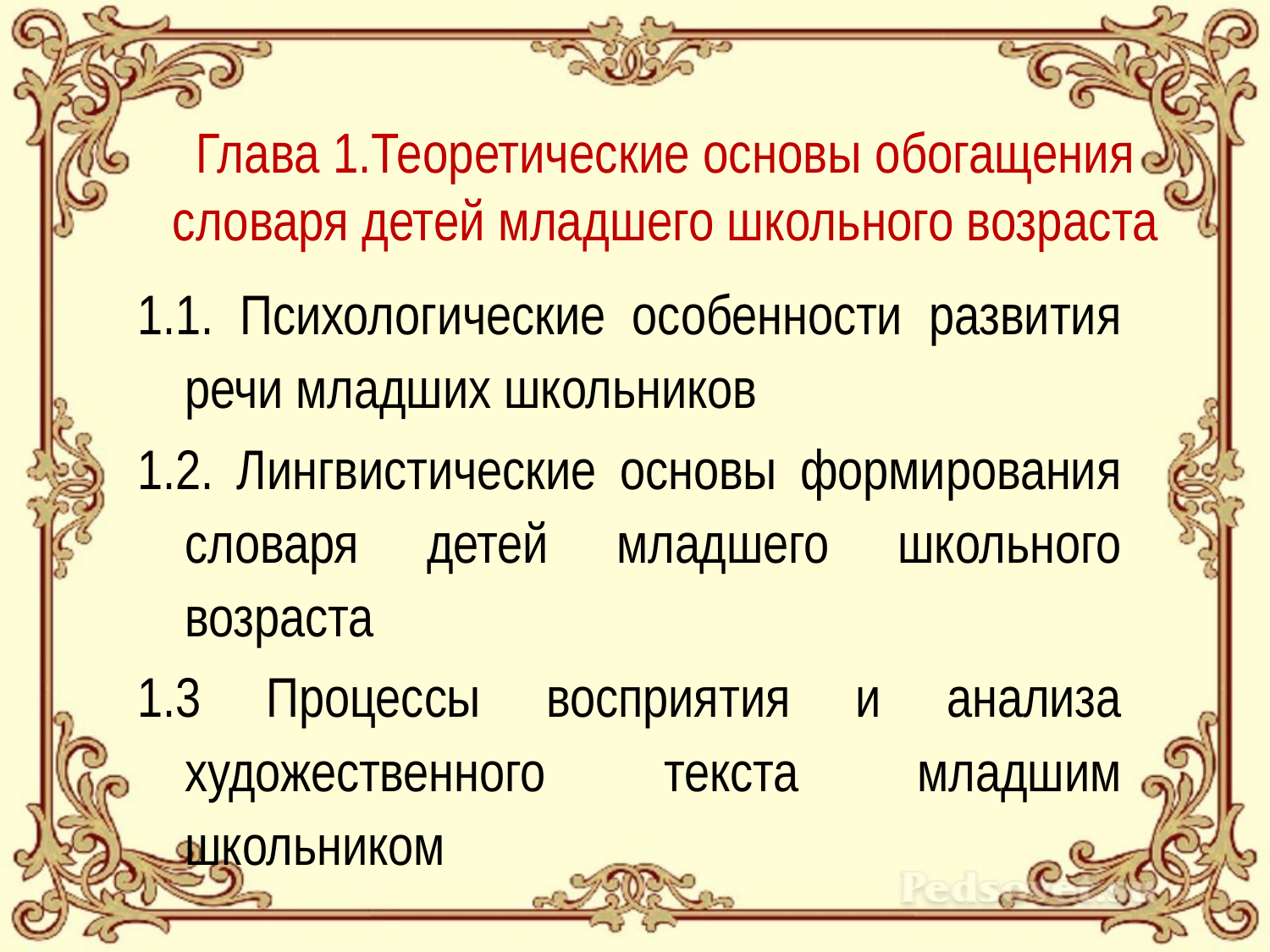

# Глава 1.Теоретические основы обогащения словаря детей младшего школьного возраста
1.1. Психологические особенности развития речи младших школьников
1.2. Лингвистические основы формирования словаря детей младшего школьного возраста
1.3 Процессы восприятия и анализа художественного текста младшим школьником